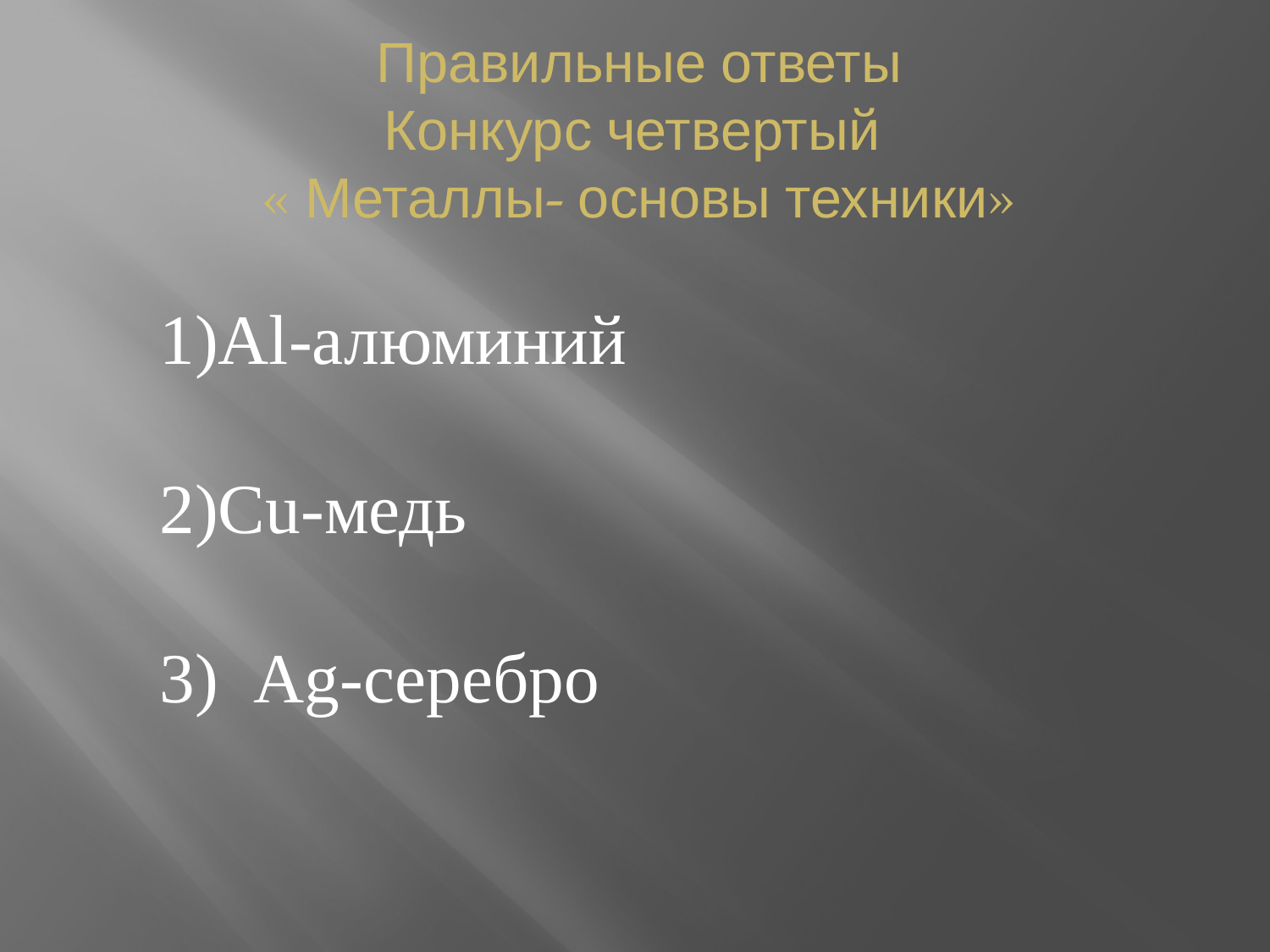

Правильные ответы
Конкурс четвертый
« Металлы- основы техники»
Al-алюминий

Cu-медь

3)  Ag-серебро